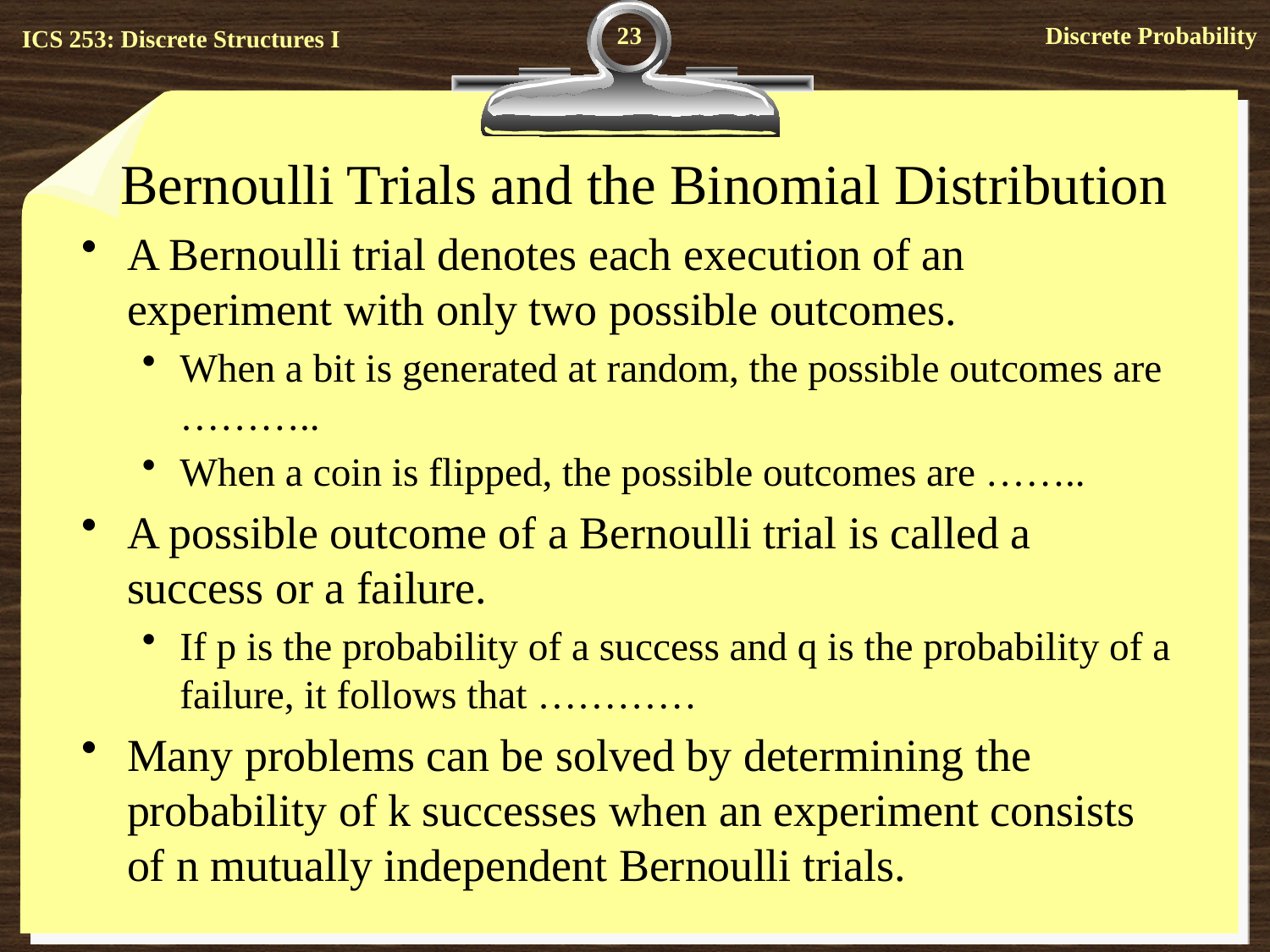

23
# Bernoulli Trials and the Binomial Distribution
A Bernoulli trial denotes each execution of an experiment with only two possible outcomes.
When a bit is generated at random, the possible outcomes are ………..
When a coin is flipped, the possible outcomes are ……..
A possible outcome of a Bernoulli trial is called a success or a failure.
If p is the probability of a success and q is the probability of a failure, it follows that …………
Many problems can be solved by determining the probability of k successes when an experiment consists of n mutually independent Bernoulli trials.